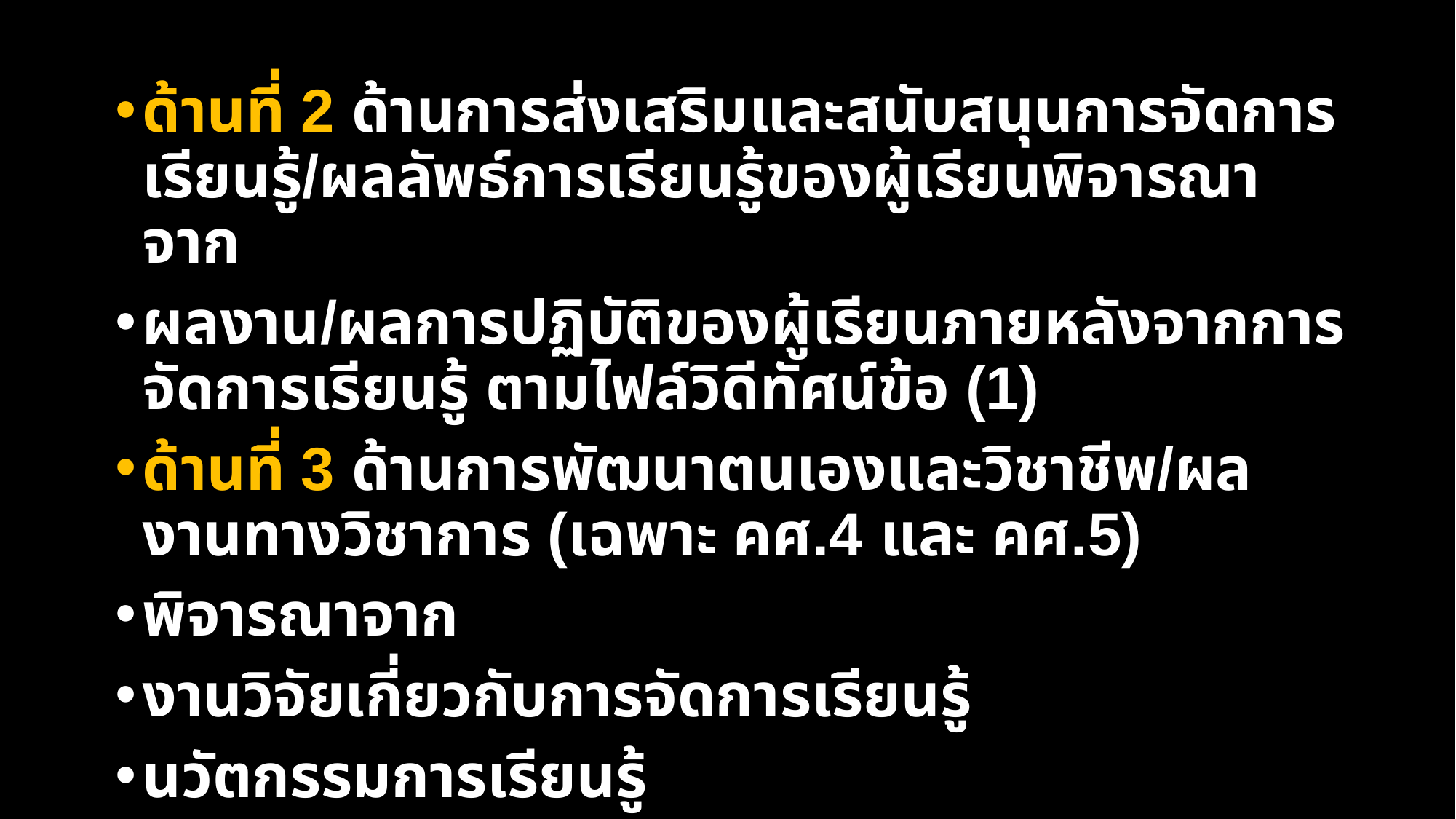

ด้านที่ 2 ด้านการส่งเสริมและสนับสนุนการจัดการเรียนรู้/ผลลัพธ์การเรียนรู้ของผู้เรียนพิจารณาจาก
ผลงาน/ผลการปฏิบัติของผู้เรียนภายหลังจากการจัดการเรียนรู้ ตามไฟล์วิดีทัศน์ข้อ (1)
ด้านที่ 3 ด้านการพัฒนาตนเองและวิชาชีพ/ผลงานทางวิชาการ (เฉพาะ คศ.4 และ คศ.5)
พิจารณาจาก
งานวิจัยเกี่ยวกับการจัดการเรียนรู้
นวัตกรรมการเรียนรู้